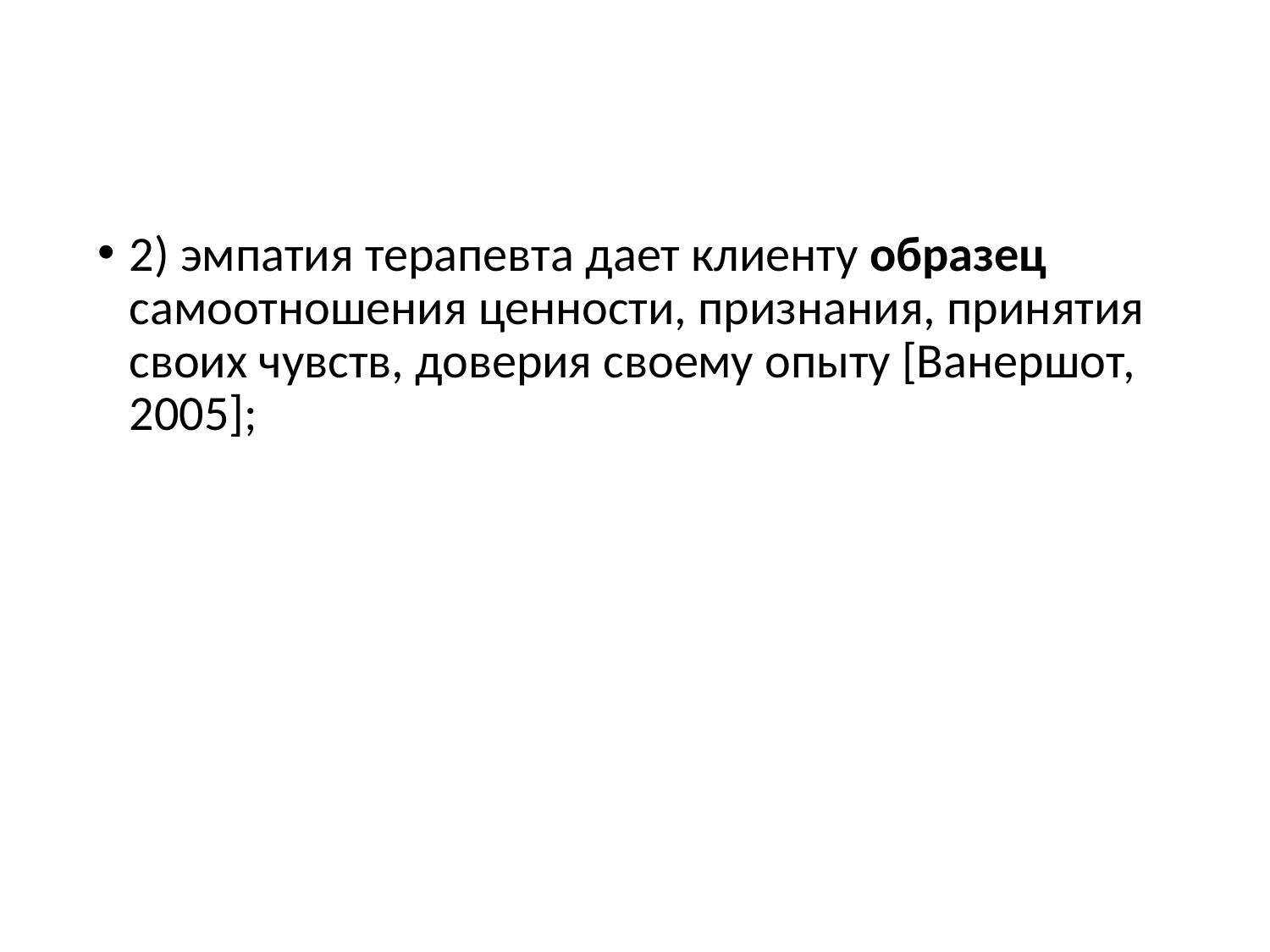

#
2) эмпатия терапевта дает клиенту образец самоотношения ценности, признания, принятия своих чувств, доверия своему опыту [Ванершот, 2005];